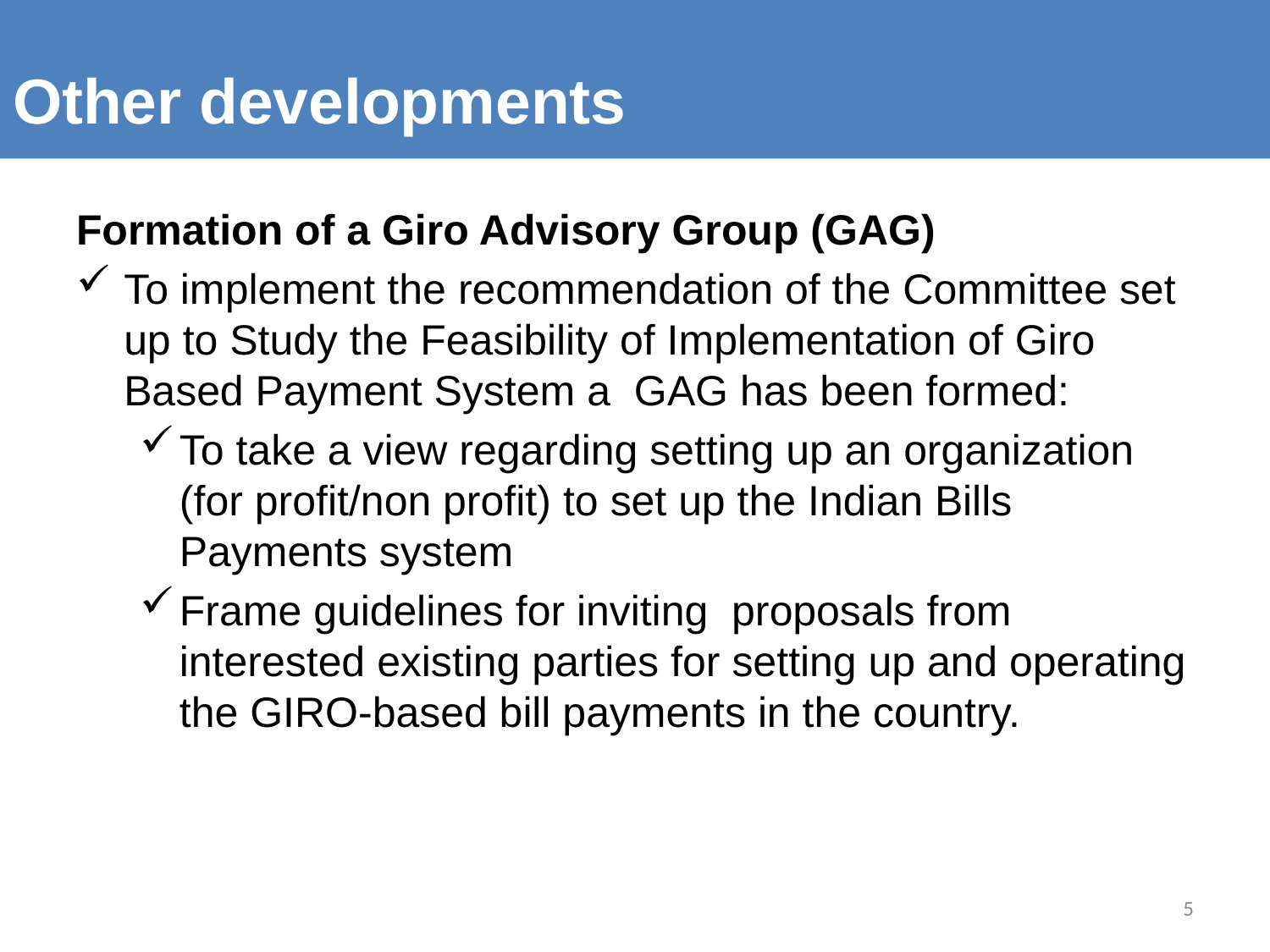

# Other developments
Formation of a Giro Advisory Group (GAG)
To implement the recommendation of the Committee set up to Study the Feasibility of Implementation of Giro Based Payment System a  GAG has been formed:
To take a view regarding setting up an organization (for profit/non profit) to set up the Indian Bills Payments system
Frame guidelines for inviting  proposals from interested existing parties for setting up and operating the GIRO-based bill payments in the country.
5